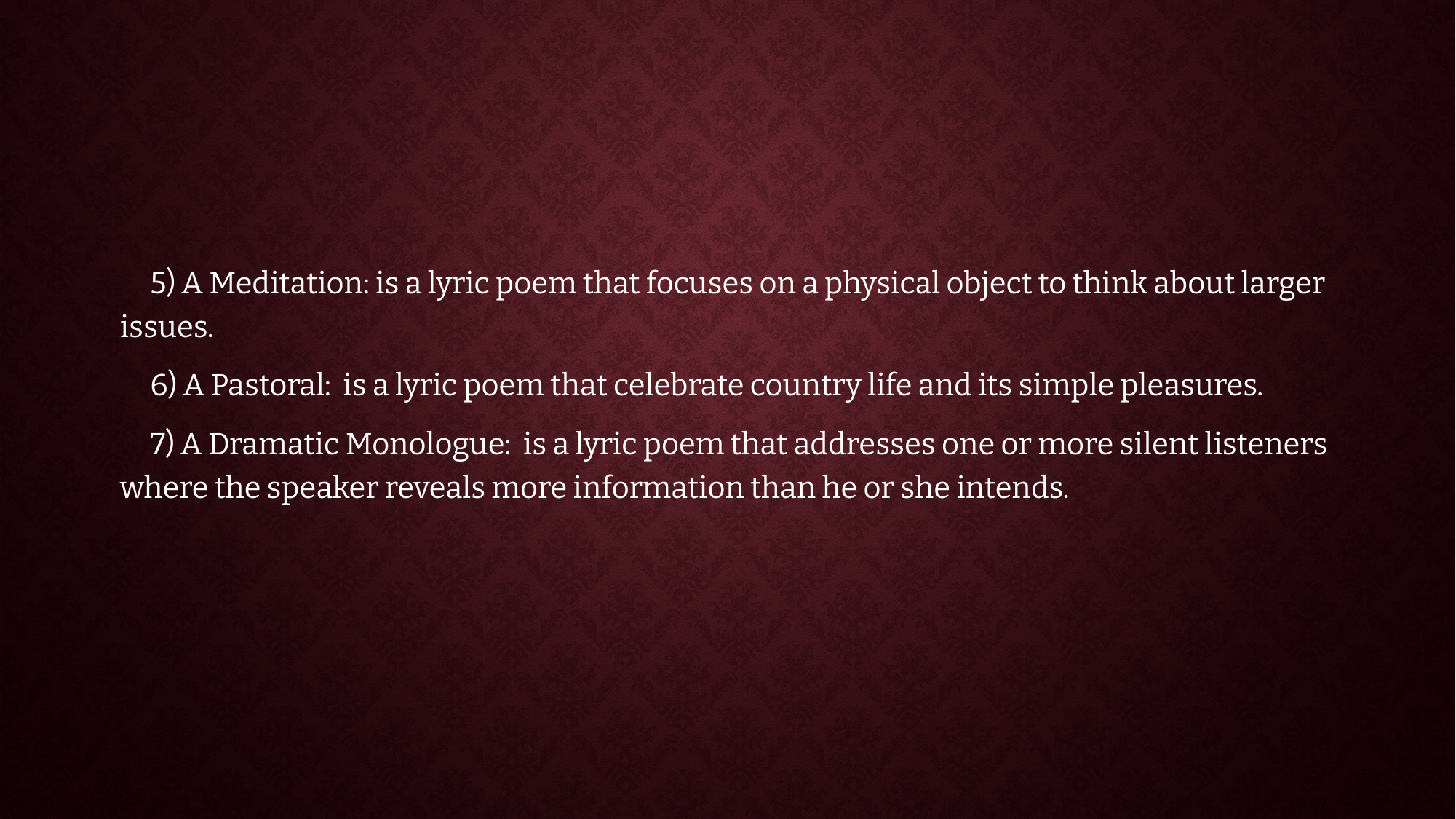

#
     5) A Meditation: is a lyric poem that focuses on a physical object to think about larger issues.
     6) A Pastoral:  is a lyric poem that celebrate country life and its simple pleasures.
     7) A Dramatic Monologue:  is a lyric poem that addresses one or more silent listeners where the speaker reveals more information than he or she intends.